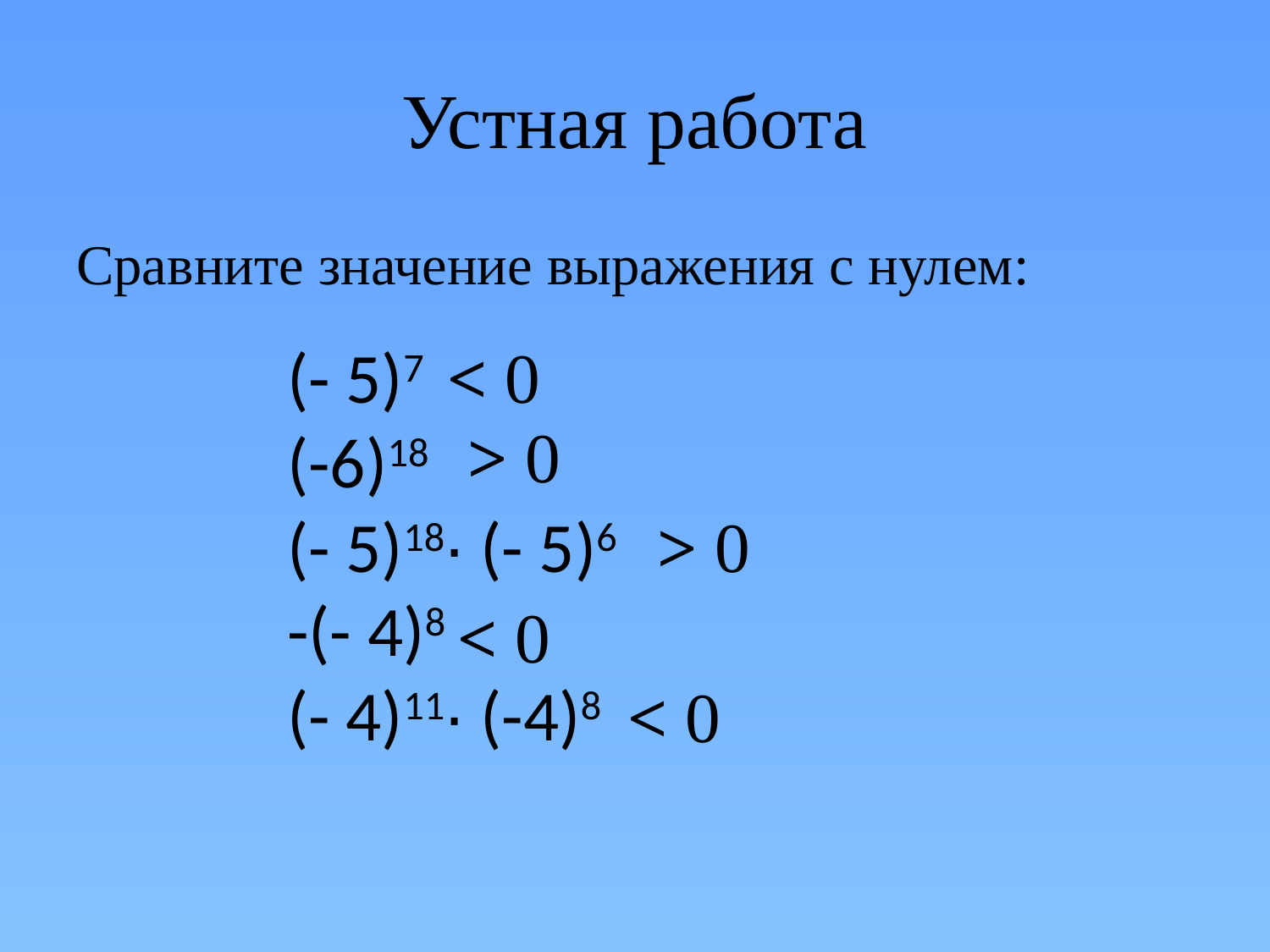

# Устная работа
Сравните значение выражения с нулем:
(- 5)7
(-6)18
(- 5)18∙ (- 5)6
-(- 4)8
(- 4)11∙ (-4)8

< 0
> 0
> 0
< 0
< 0